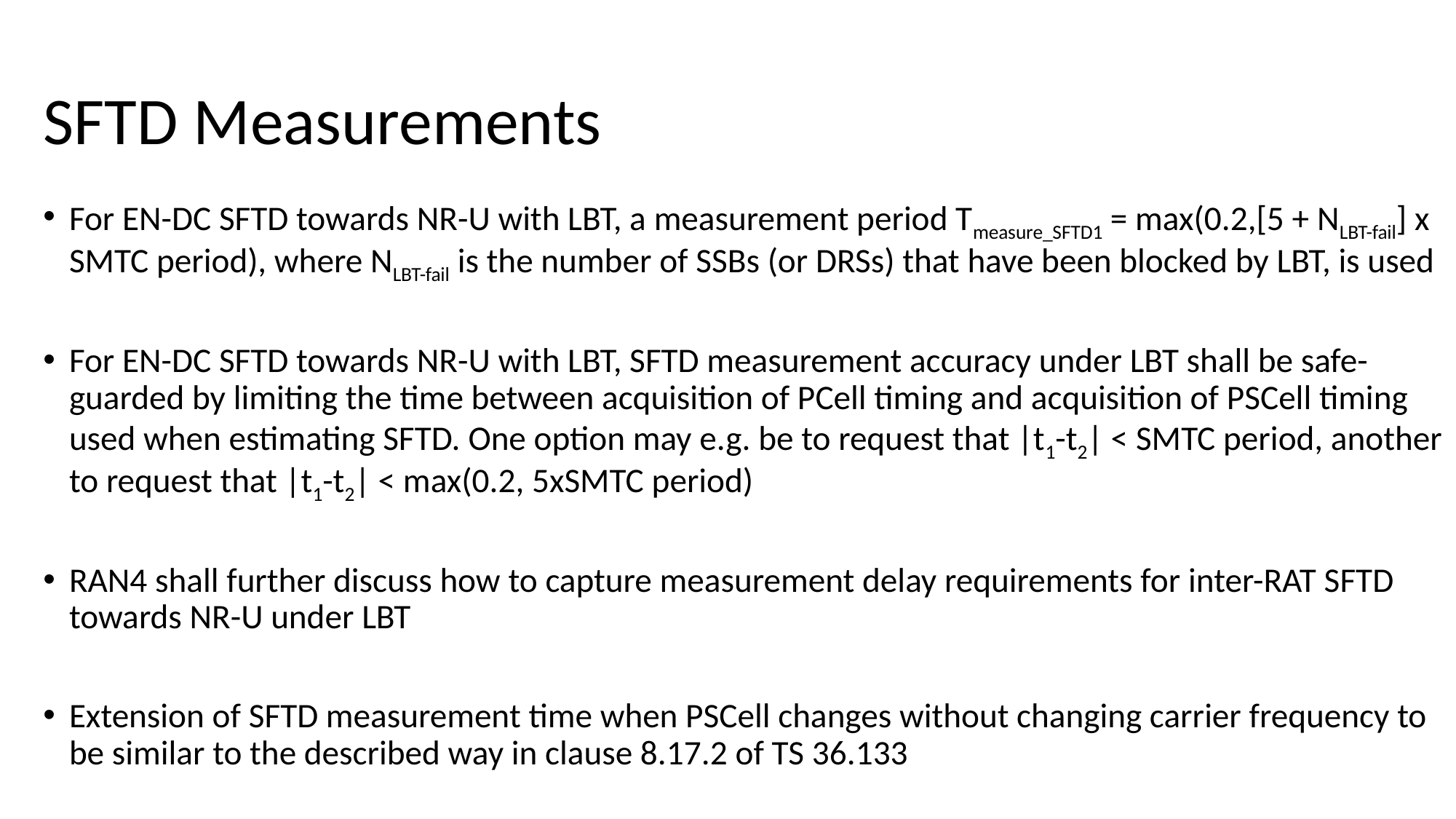

# SFTD Measurements

For EN-DC SFTD towards NR-U with LBT, a measurement period Tmeasure_SFTD1 = max(0.2,[5 + NLBT-fail] x SMTC period), where NLBT-fail is the number of SSBs (or DRSs) that have been blocked by LBT, is used

For EN-DC SFTD towards NR-U with LBT, SFTD measurement accuracy under LBT shall be safe-guarded by limiting the time between acquisition of PCell timing and acquisition of PSCell timing used when estimating SFTD. One option may e.g. be to request that |t1-t2| < SMTC period, another to request that |t1-t2| < max(0.2, 5xSMTC period)

RAN4 shall further discuss how to capture measurement delay requirements for inter-RAT SFTD towards NR-U under LBT

Extension of SFTD measurement time when PSCell changes without changing carrier frequency to be similar to the described way in clause 8.17.2 of TS 36.133